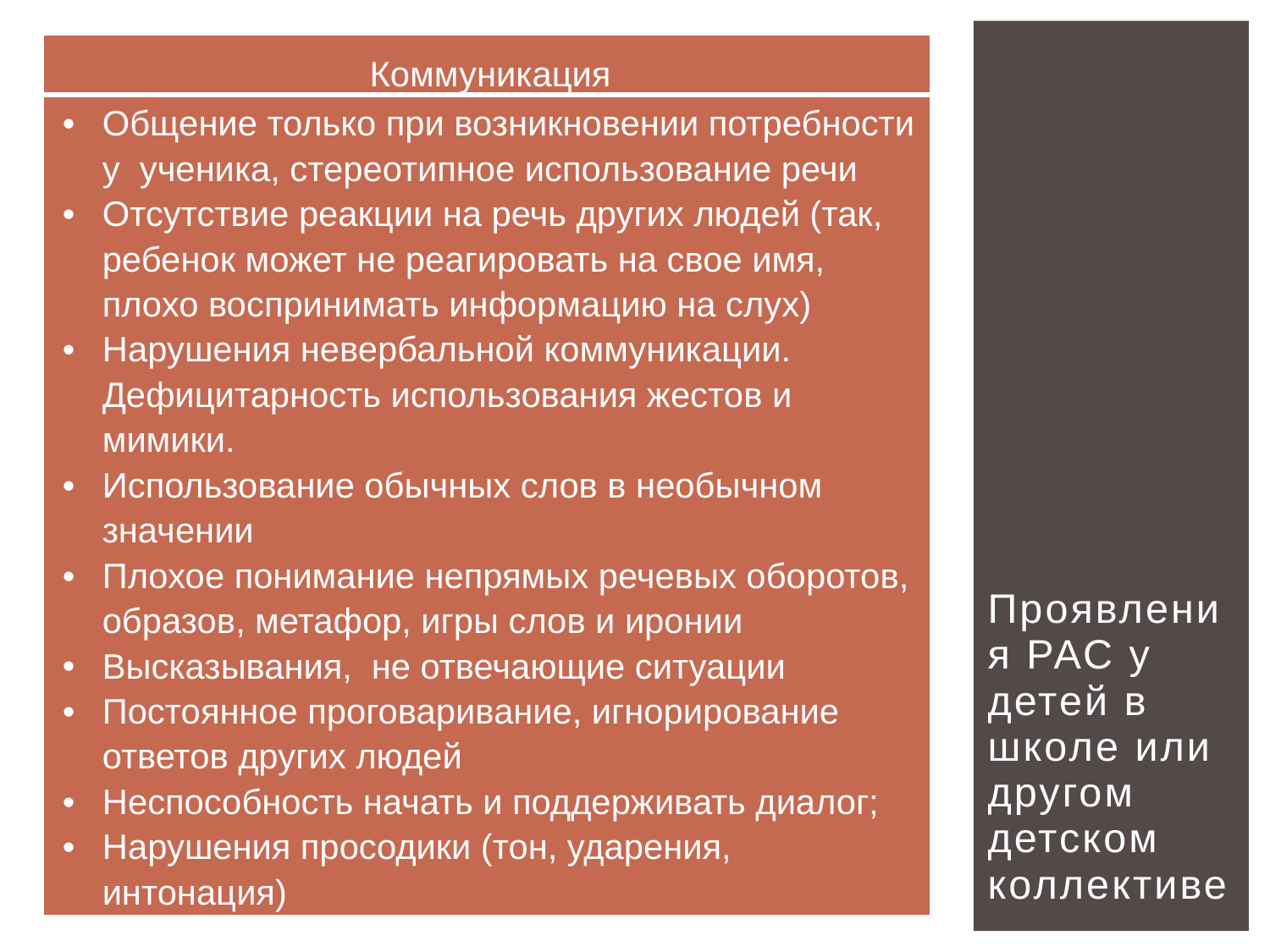

| Коммуникация |
| --- |
| Общение только при возникновении потребности у  ученика, стереотипное использование речи Отсутствие реакции на речь других людей (так, ребенок может не реагировать на свое имя, плохо воспринимать информацию на слух) Нарушения невербальной коммуникации. Дефицитарность использования жестов и мимики. Использование обычных слов в необычном значении Плохое понимание непрямых речевых оборотов, образов, метафор, игры слов и иронии Высказывания,  не отвечающие ситуации Постоянное проговаривание, игнорирование ответов других людей Неспособность начать и поддерживать диалог; Нарушения просодики (тон, ударения, интонация) |
Проявления РАС у детей в школе или другом детском коллективе

#